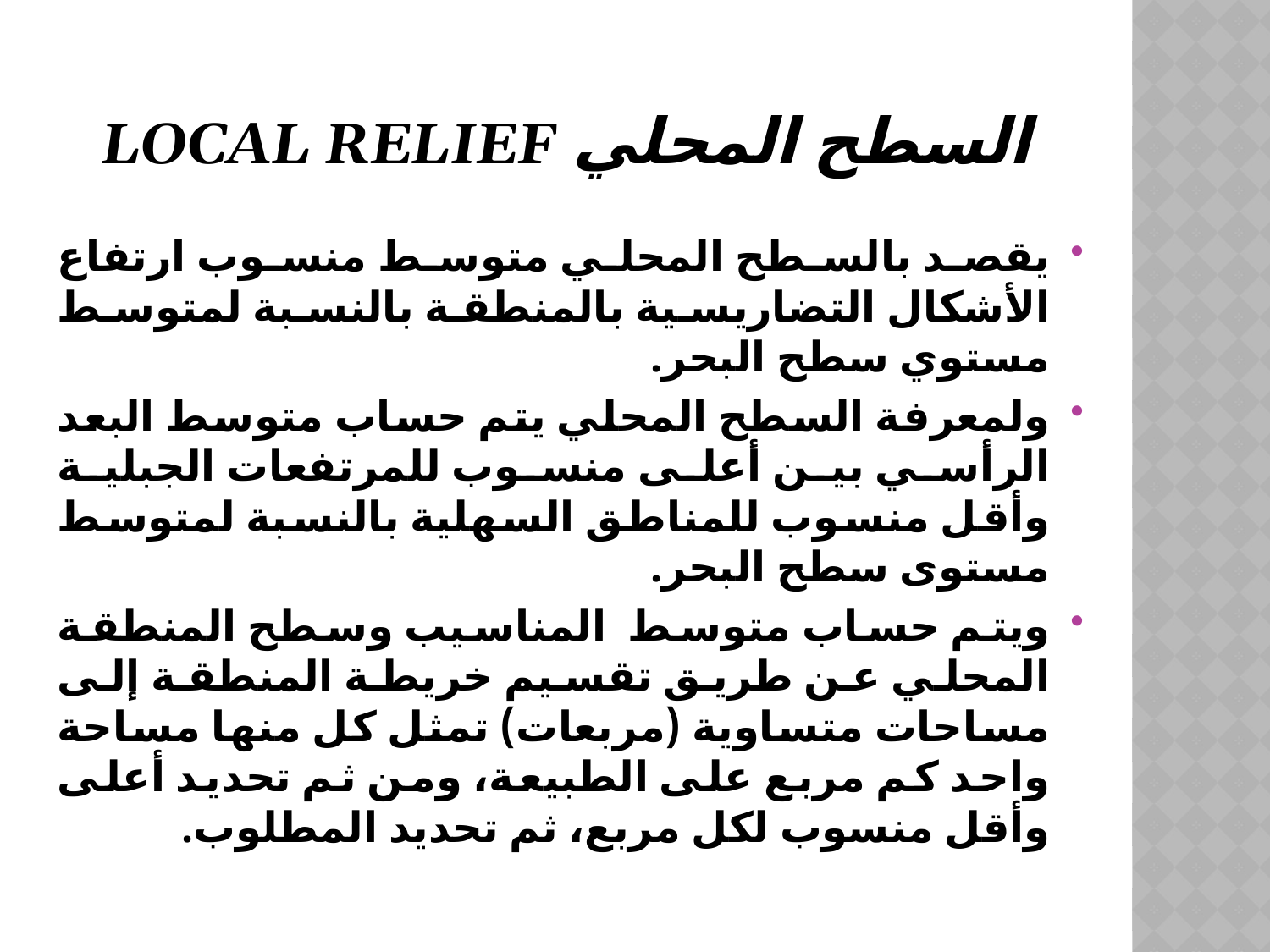

# السطح المحلي local Relief
يقصد بالسطح المحلي متوسط منسوب ارتفاع الأشكال التضاريسية بالمنطقة بالنسبة لمتوسط مستوي سطح البحر.
ولمعرفة السطح المحلي يتم حساب متوسط البعد الرأسي بين أعلى منسوب للمرتفعات الجبلية وأقل منسوب للمناطق السهلية بالنسبة لمتوسط مستوى سطح البحر.
ويتم حساب متوسط  المناسيب وسطح المنطقة المحلي عن طريق تقسيم خريطة المنطقة إلى مساحات متساوية (مربعات) تمثل كل منها مساحة واحد كم مربع على الطبيعة، ومن ثم تحديد أعلى وأقل منسوب لكل مربع، ثم تحديد المطلوب.